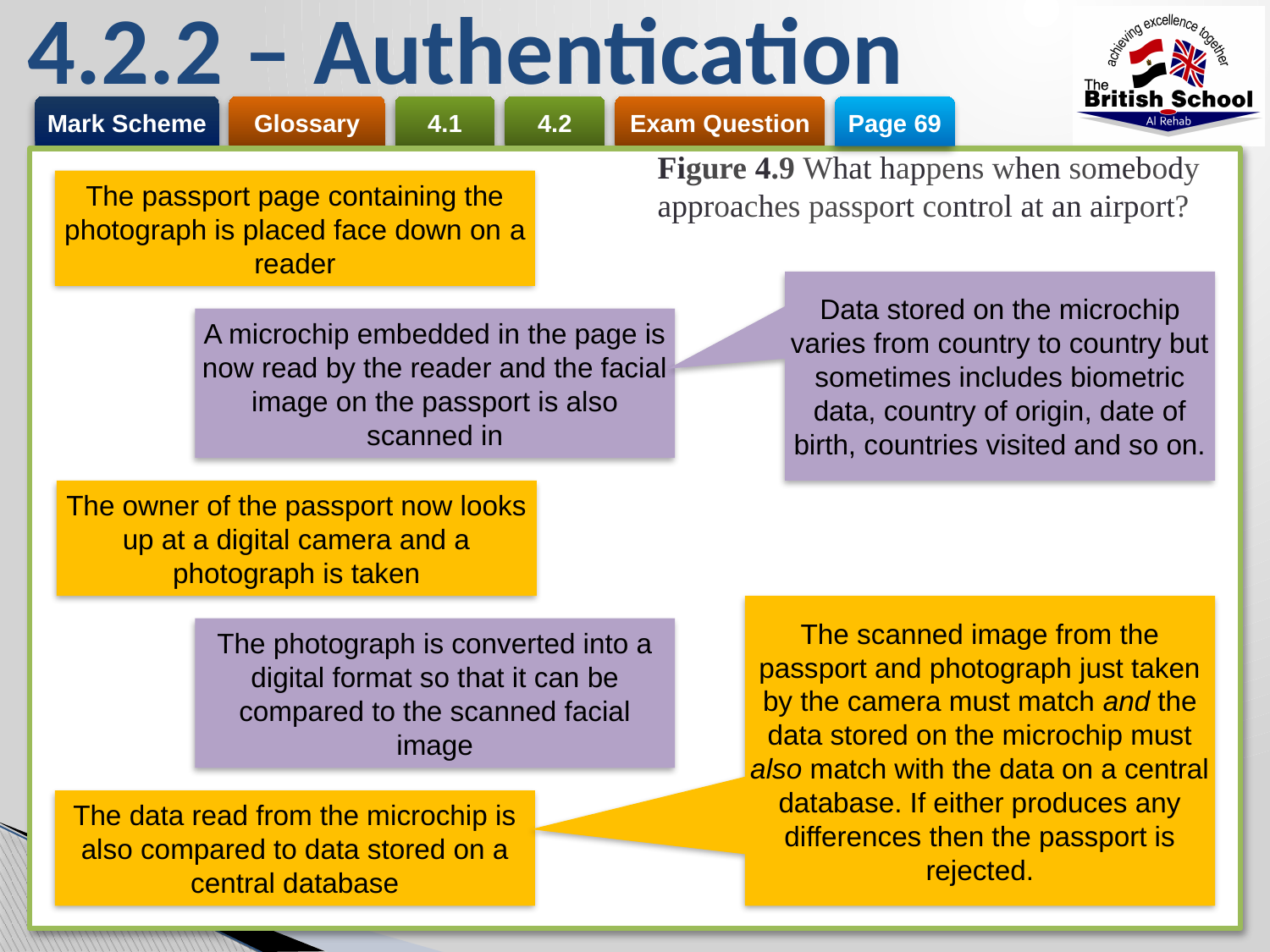

# 4.2.2 – Authentication
Page 69
Figure 4.9 What happens when somebody approaches passport control at an airport?
The passport page containing the photograph is placed face down on a reader
Data stored on the microchip varies from country to country but sometimes includes biometric data, country of origin, date of birth, countries visited and so on.
A microchip embedded in the page is now read by the reader and the facial image on the passport is also scanned in
The owner of the passport now looks up at a digital camera and a photograph is taken
The scanned image from the passport and photograph just taken by the camera must match and the data stored on the microchip must also match with the data on a central database. If either produces any differences then the passport is rejected.
The photograph is converted into a digital format so that it can be compared to the scanned facial image
The data read from the microchip is also compared to data stored on a central database